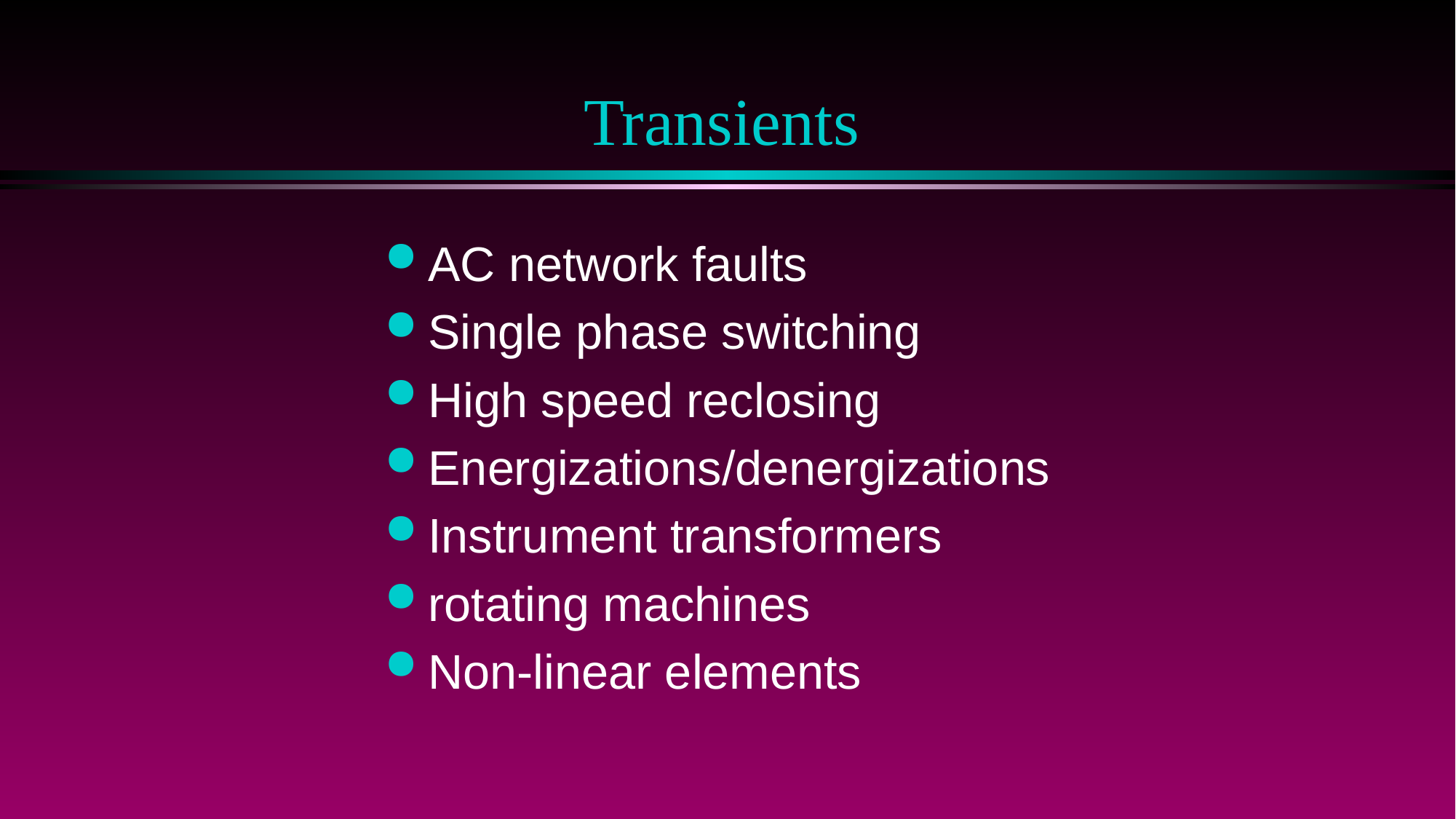

# Transients
AC network faults
Single phase switching
High speed reclosing
Energizations/denergizations
Instrument transformers
rotating machines
Non-linear elements